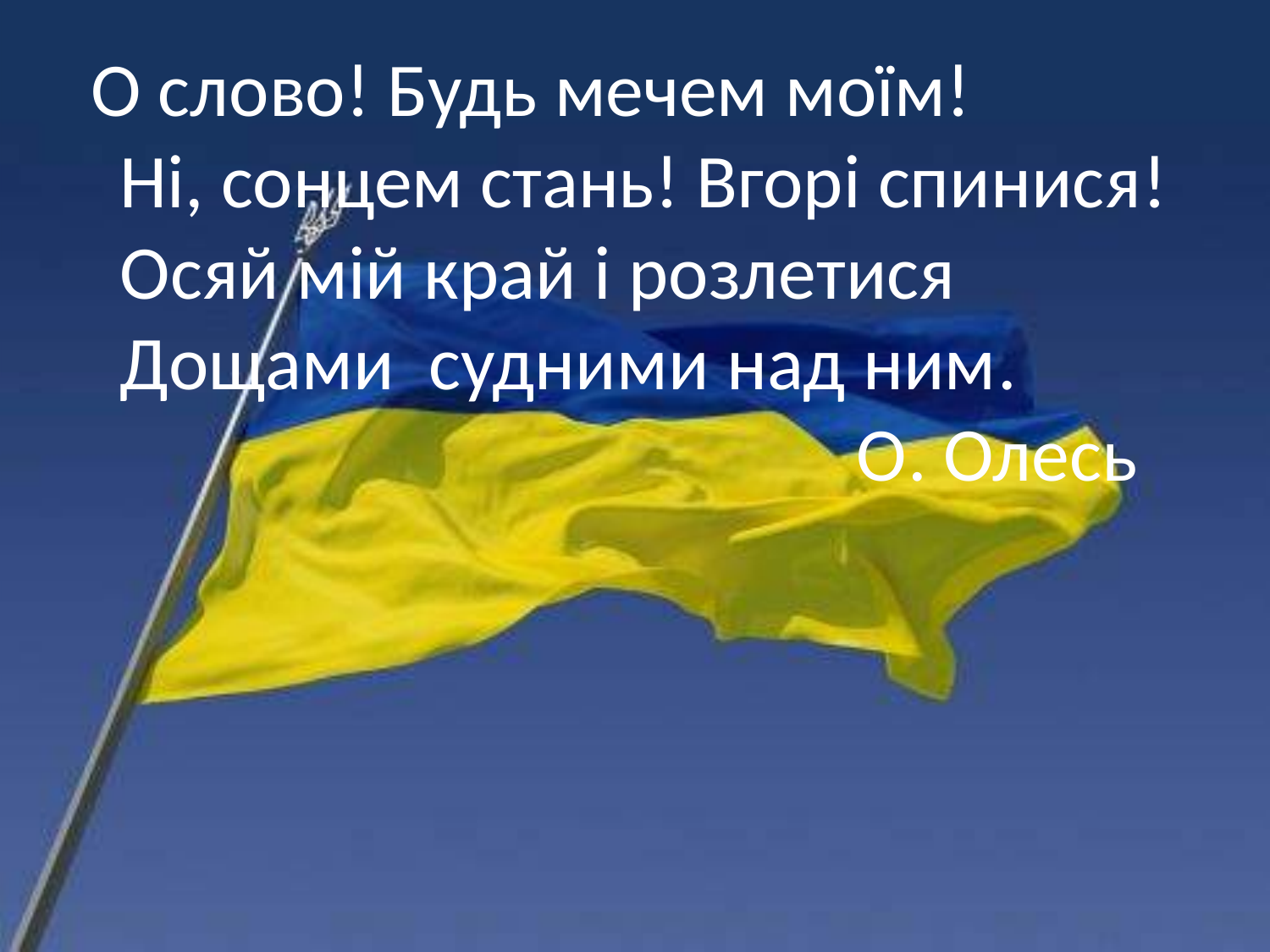

О слово! Будь мечем моїм!
Ні, сонцем стань! Вгорі спинися!
Осяй мій край і розлетися
Дощами  судними над ним.
                                           О. Олесь